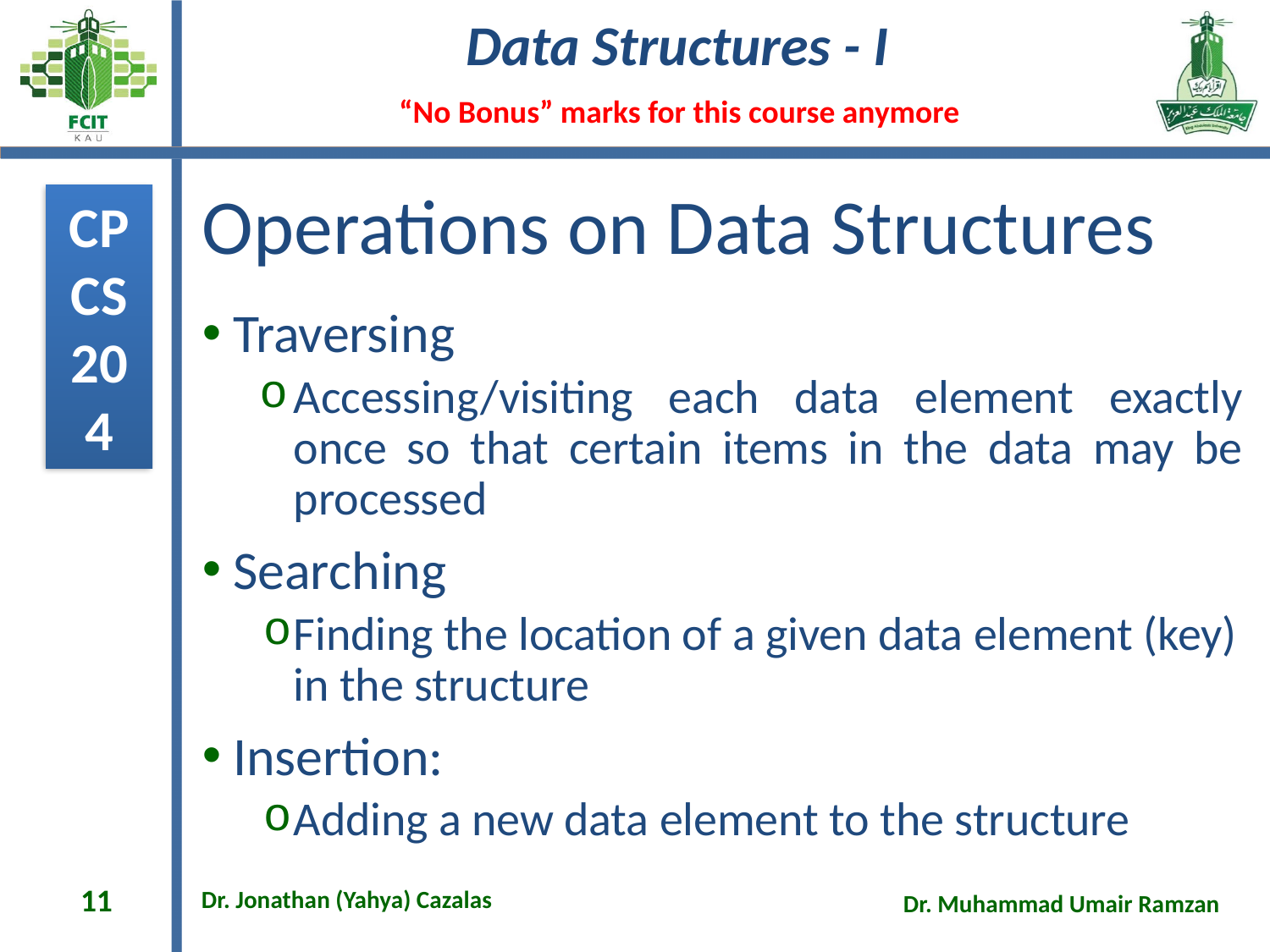

# Operations on Data Structures
Traversing
Accessing/visiting each data element exactly once so that certain items in the data may be processed
Searching
Finding the location of a given data element (key) in the structure
Insertion:
Adding a new data element to the structure

11